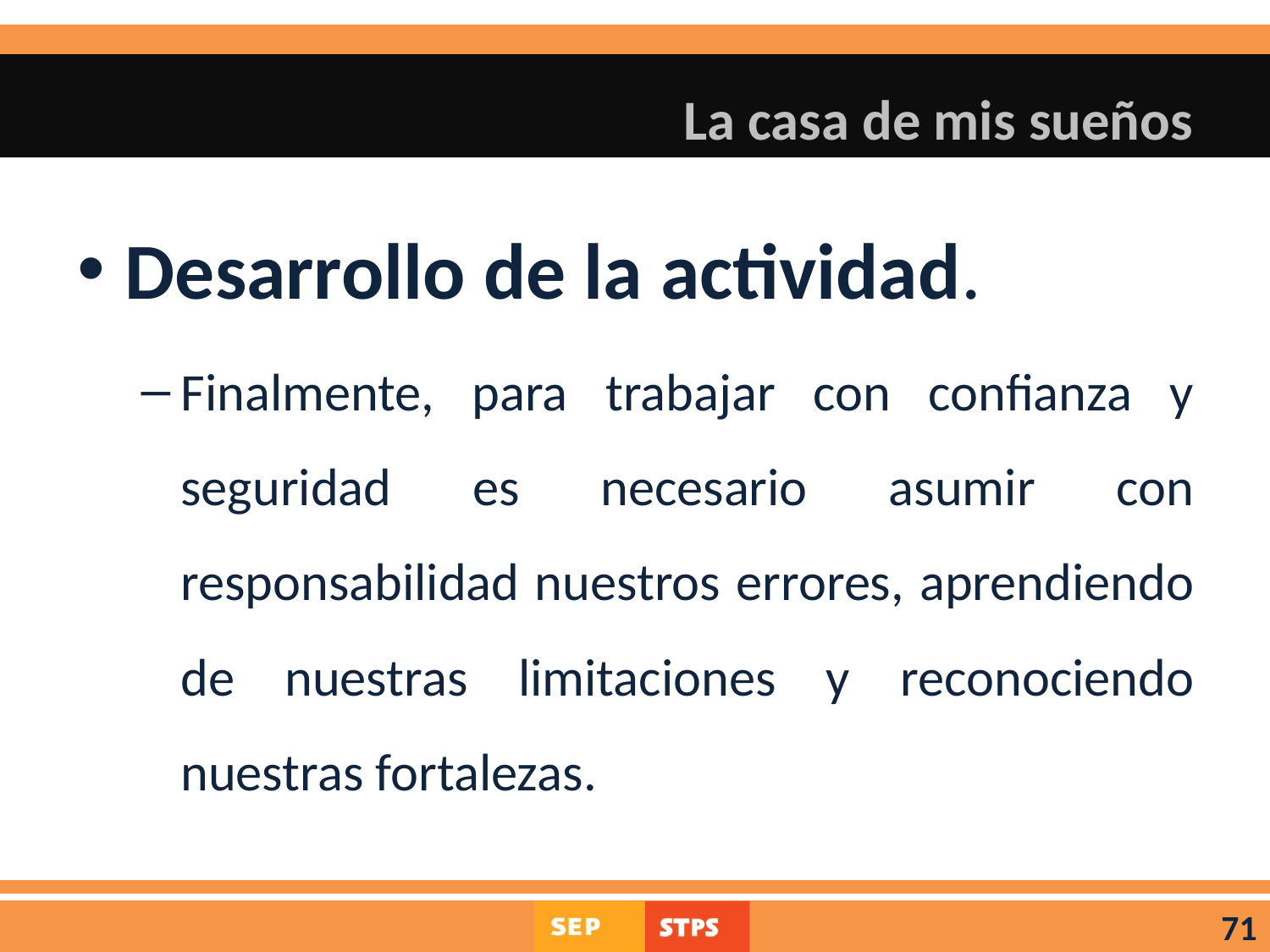

# La casa de mis sueños
Desarrollo de la actividad.
Finalmente, para trabajar con confianza y seguridad es necesario asumir con responsabilidad nuestros errores, aprendiendo de nuestras limitaciones y reconociendo nuestras fortalezas.
71